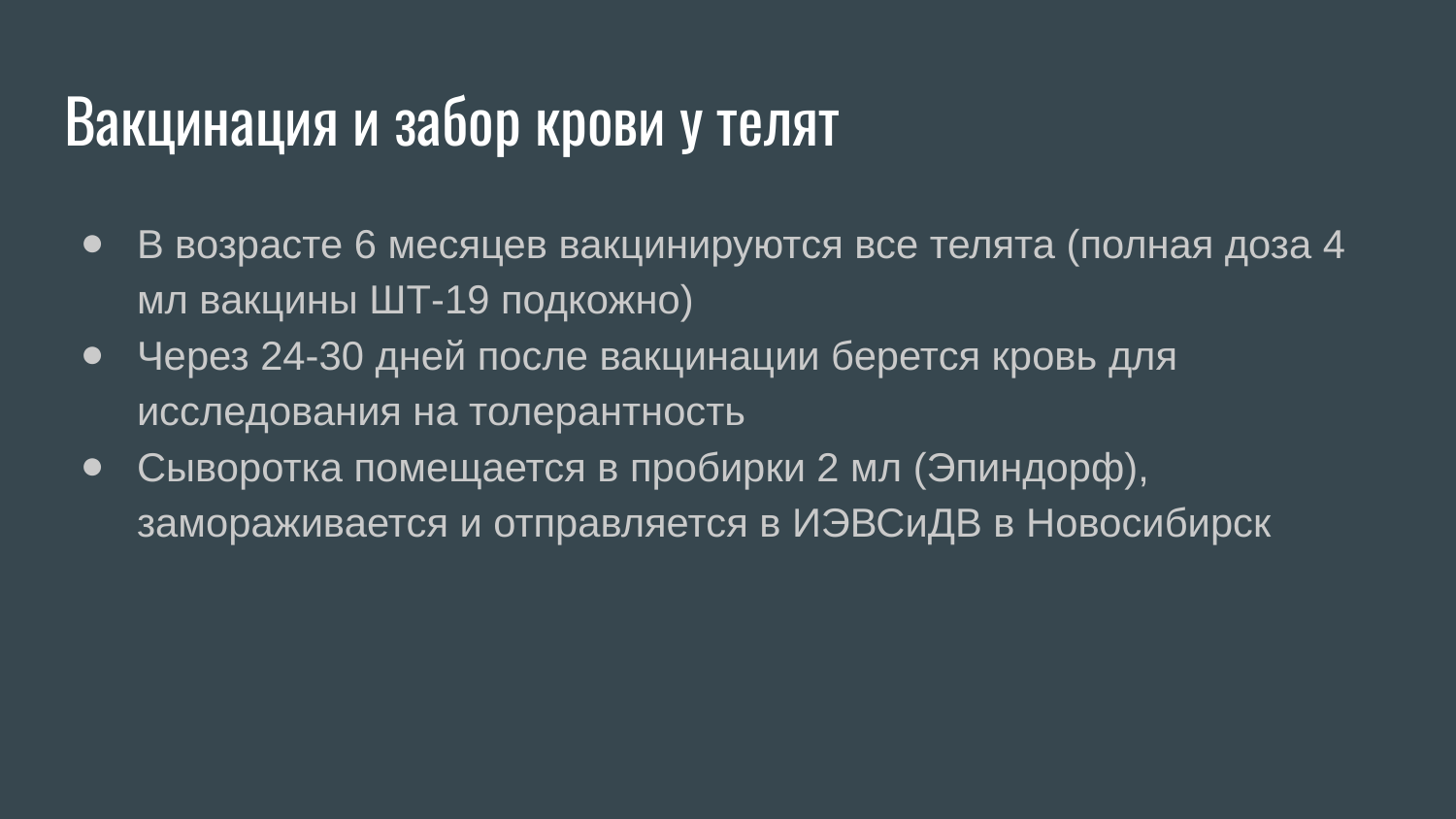

# Вакцинация и забор крови у телят
В возрасте 6 месяцев вакцинируются все телята (полная доза 4 мл вакцины ШТ-19 подкожно)
Через 24-30 дней после вакцинации берется кровь для исследования на толерантность
Сыворотка помещается в пробирки 2 мл (Эпиндорф), замораживается и отправляется в ИЭВСиДВ в Новосибирск